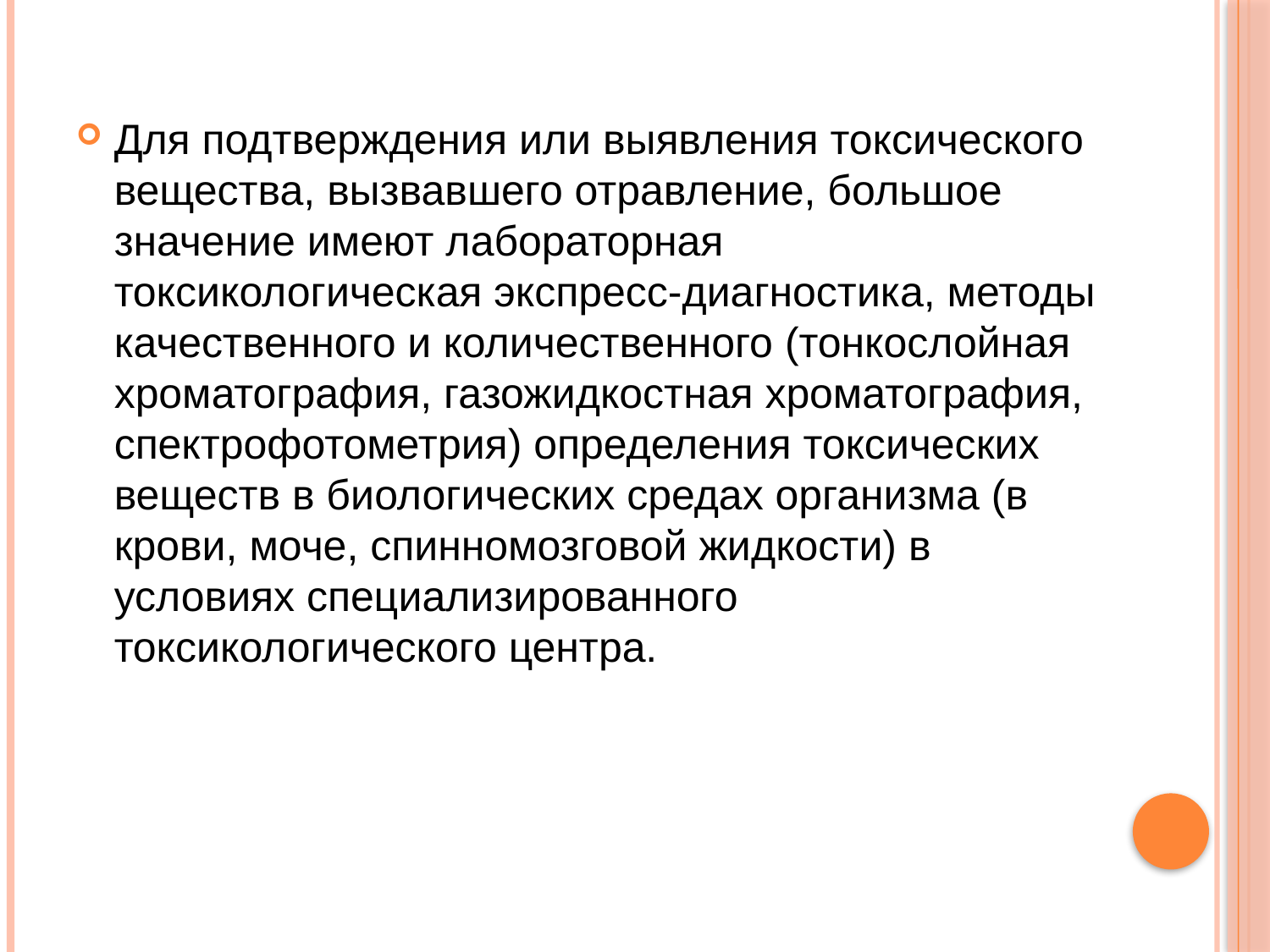

Для подтверждения или выявления токсического вещества, вызвавшего отравление, большое значение имеют лабораторная токсикологическая экспресс-диагностика, методы качественного и количественного (тонкослойная хроматография, газожидкостная хроматография, спектрофотометрия) определения токсических веществ в биологических средах организма (в крови, моче, спинномозговой жидкости) в условиях специализированного токсикологического центра.